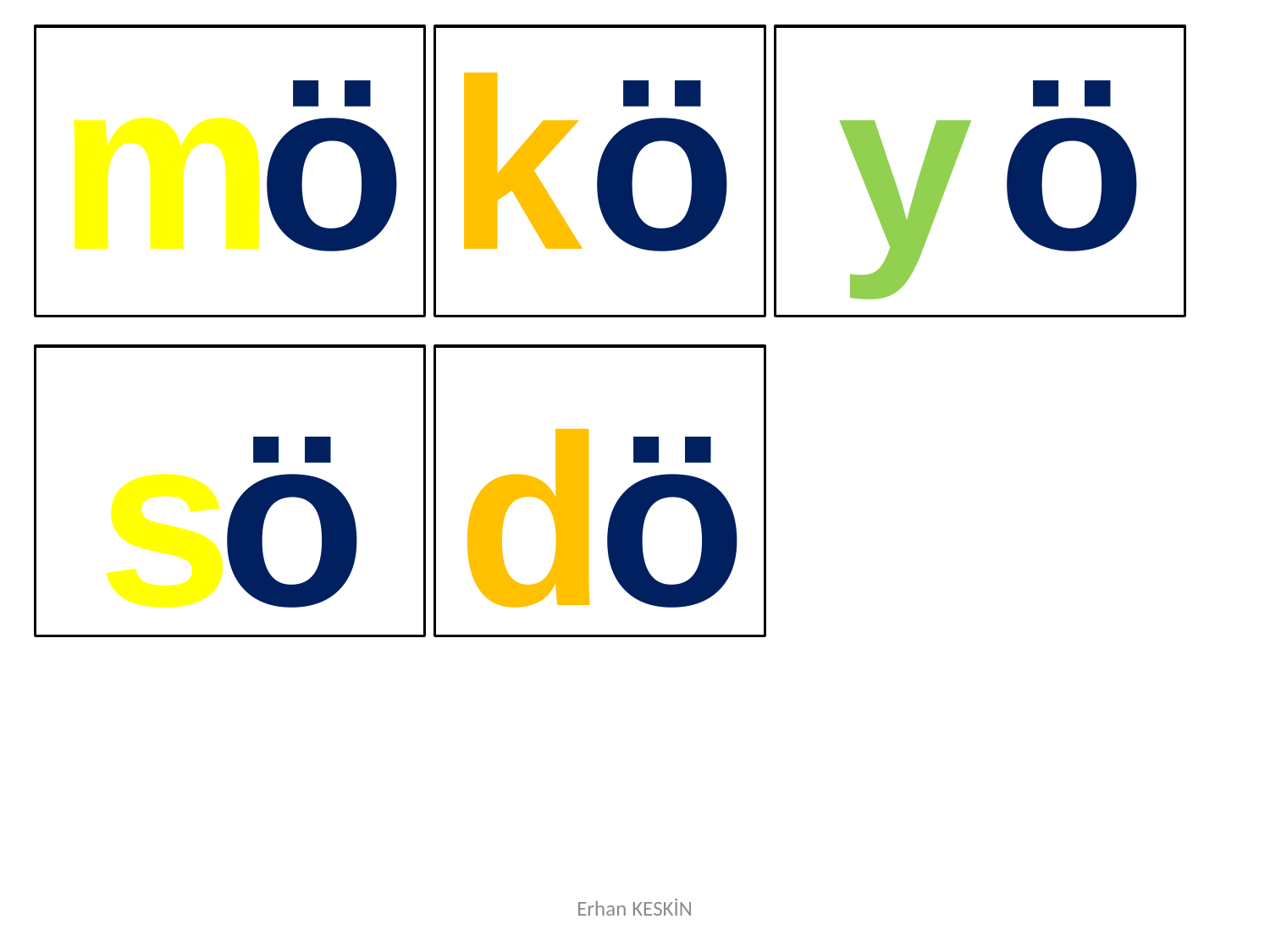

m
ö
k
ö
y
ö

s
ö
d
ö
Erhan KESKİN